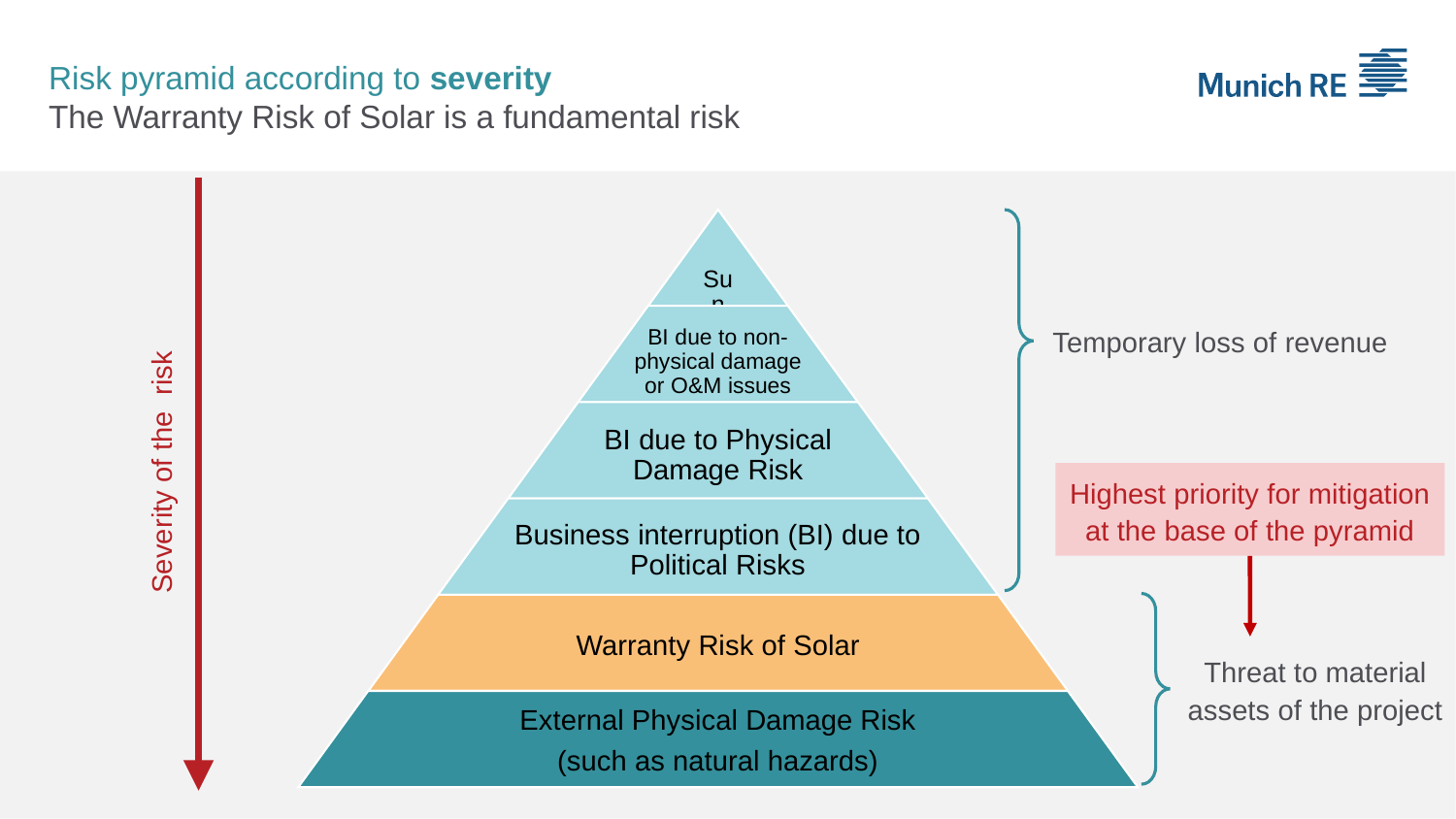

# Risk pyramid according to severity The Warranty Risk of Solar is a fundamental risk

Sun
BI due to non-physical damage or O&M issues
BI due to Physical Damage Risk
Business interruption (BI) due to Political Risks
Warranty Risk of Solar
External Physical Damage Risk
(such as natural hazards)

Temporary loss of revenue
Severity of the  risk
Highest priority for mitigation at the base of the pyramid

Threat to material assets of the project